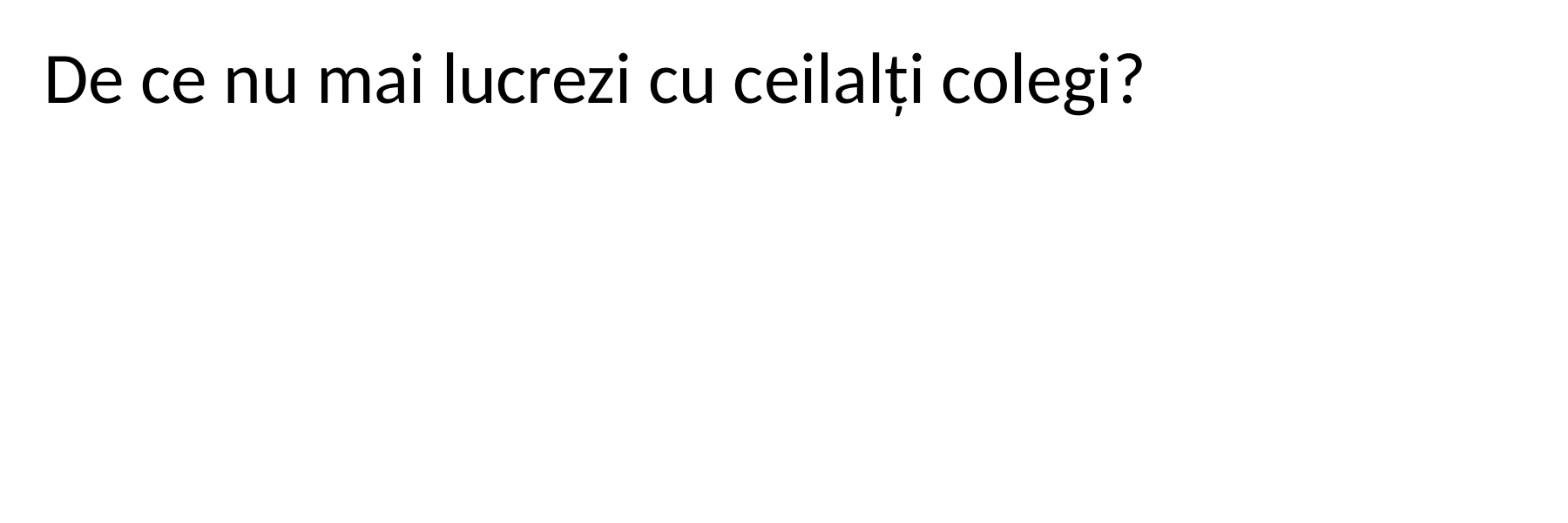

De ce nu mai lucrezi cu ceilalți colegi?